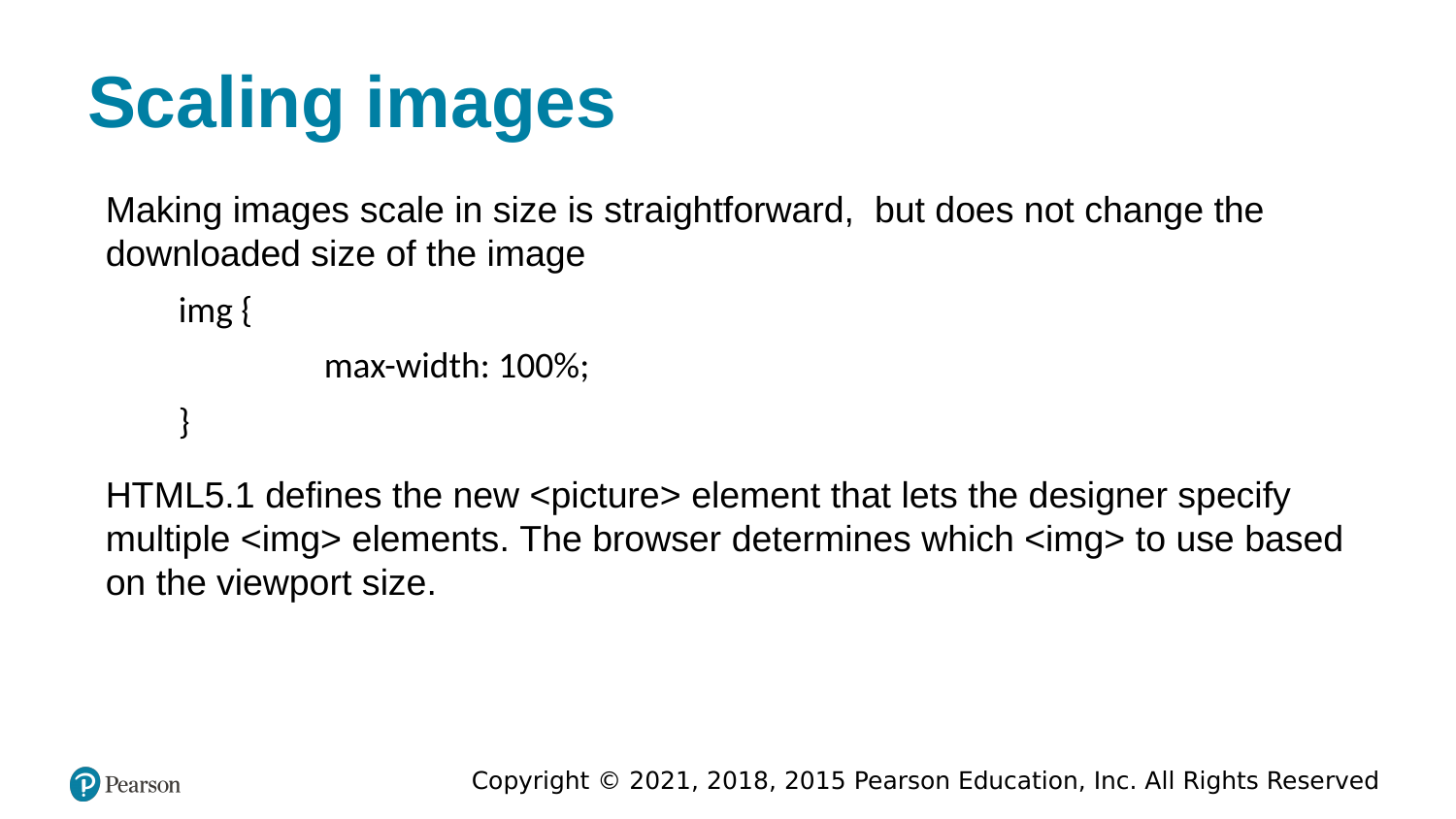

# Scaling images
Making images scale in size is straightforward,  but does not change the downloaded size of the image
img {
	max-width: 100%;
}
HTML5.1 defines the new <picture> element that lets the designer specify multiple <img> elements. The browser determines which <img> to use based on the viewport size.